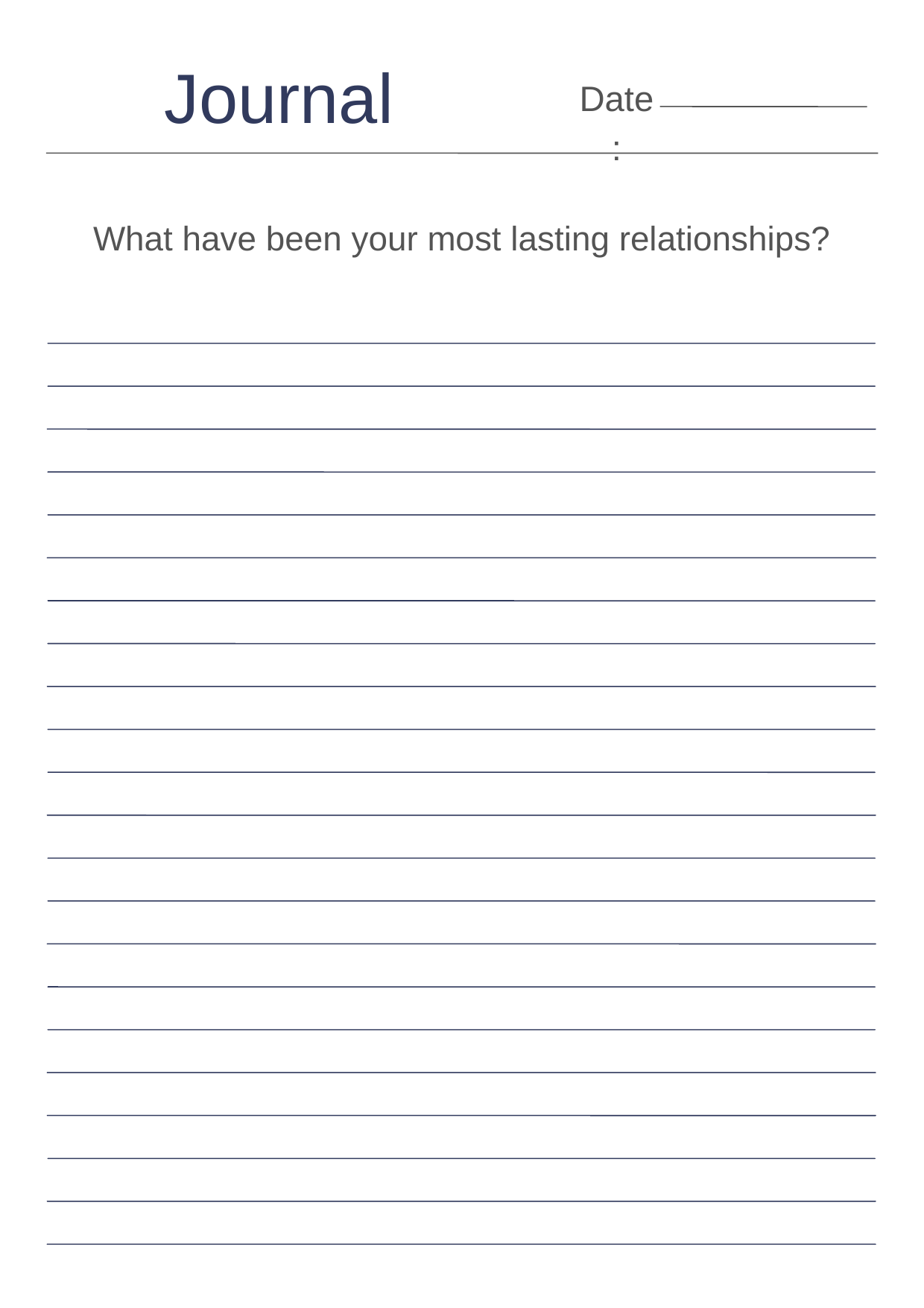

Journal
Date:

What have been your most lasting relationships?